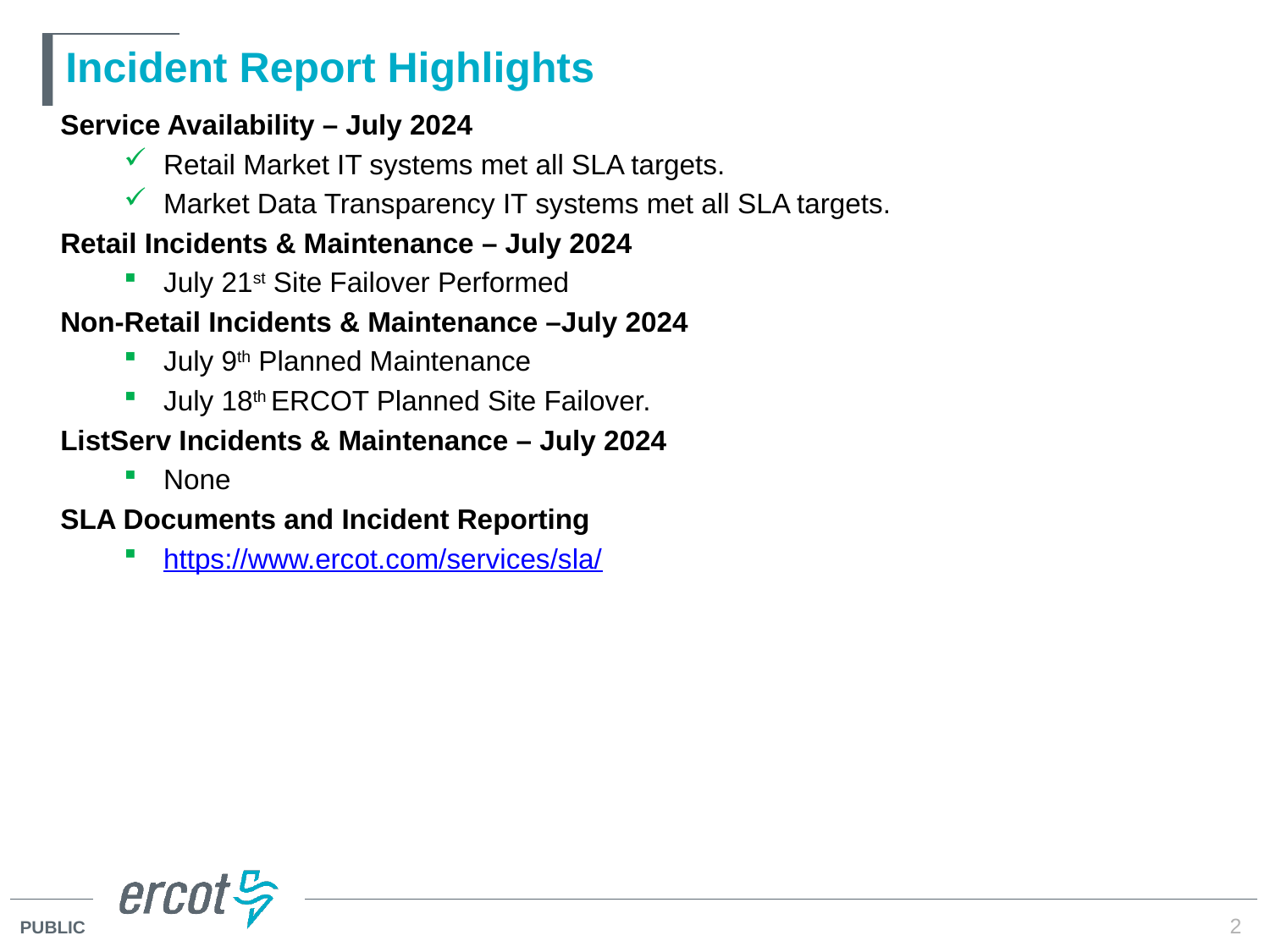

# Incident Report Highlights
Service Availability – July 2024
Retail Market IT systems met all SLA targets.
Market Data Transparency IT systems met all SLA targets.
Retail Incidents & Maintenance – July 2024
July 21st Site Failover Performed
Non-Retail Incidents & Maintenance –July 2024
July 9th Planned Maintenance
July 18th ERCOT Planned Site Failover.
ListServ Incidents & Maintenance – July 2024
None
SLA Documents and Incident Reporting
https://www.ercot.com/services/sla/

2